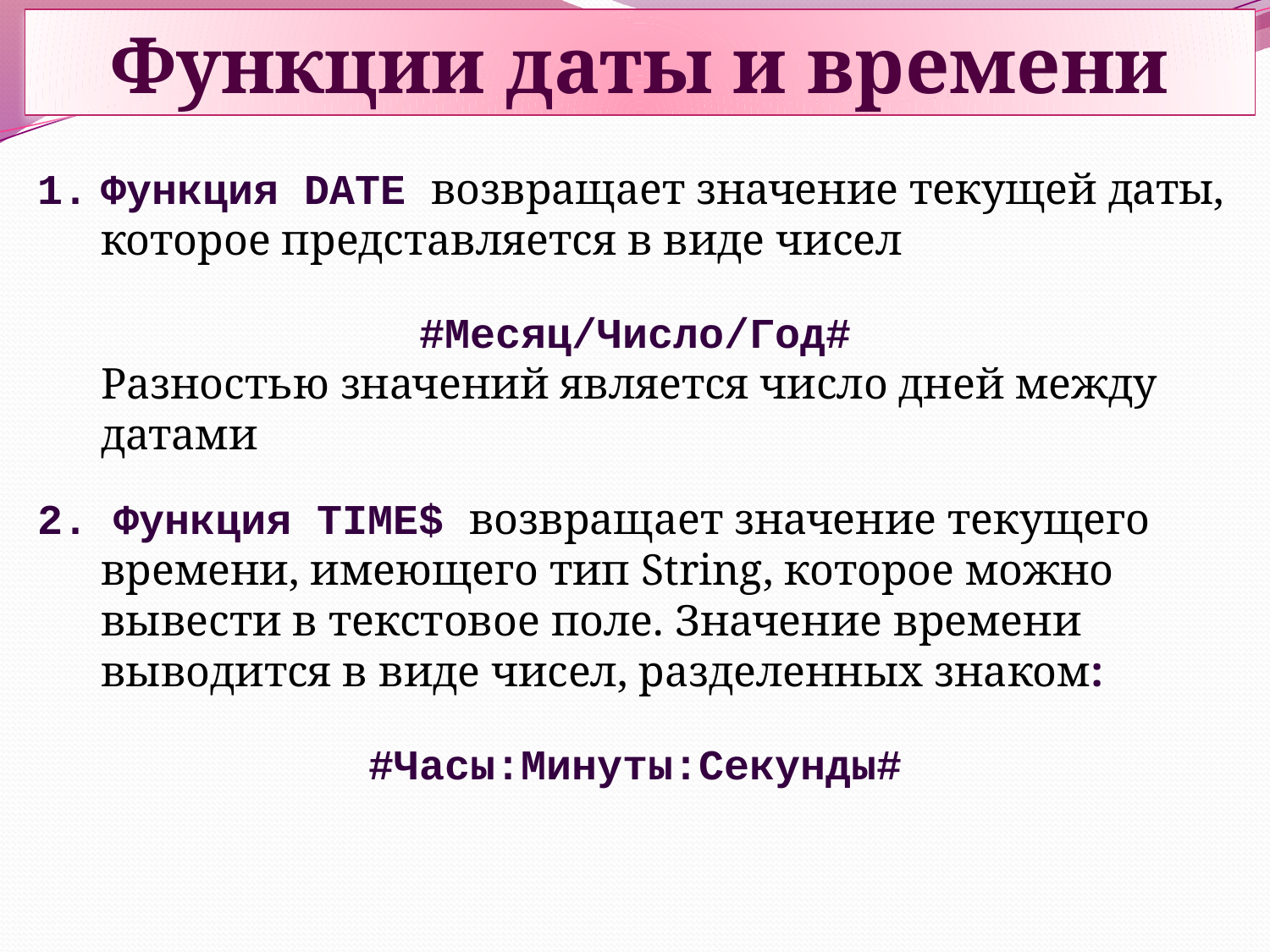

Функции даты и времени
Функция DATE возвращает значение текущей даты, которое представляется в виде чисел

#Месяц/Число/Год#
	Разностью значений является число дней между датами
2. Функция TIME$ возвращает значение текущего времени, имеющего тип String, которое можно вывести в текстовое поле. Значение времени выводится в виде чисел, разделенных знаком:

#Часы:Минуты:Секунды#